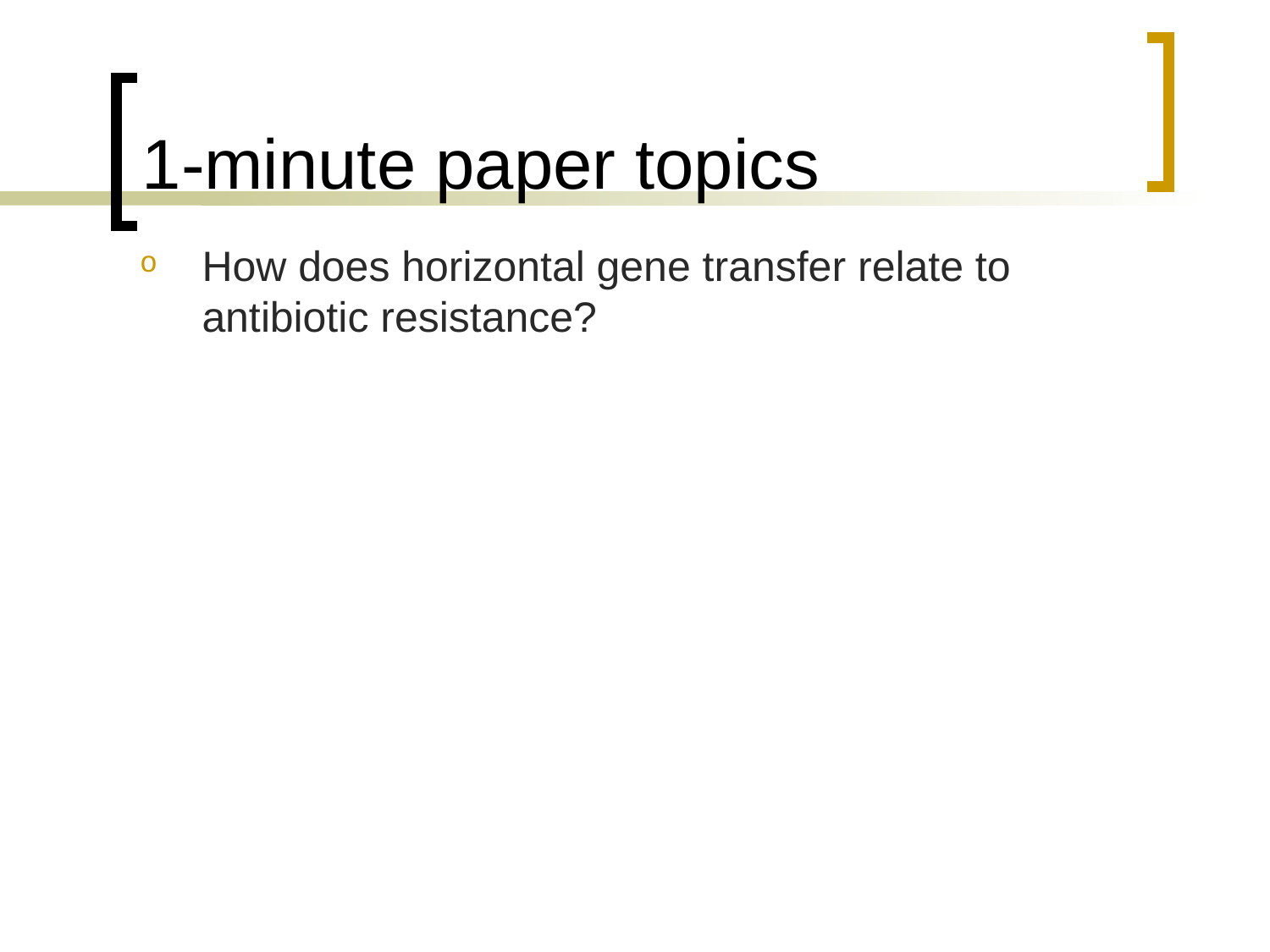

# 1-minute paper topics
How does horizontal gene transfer relate to antibiotic resistance?